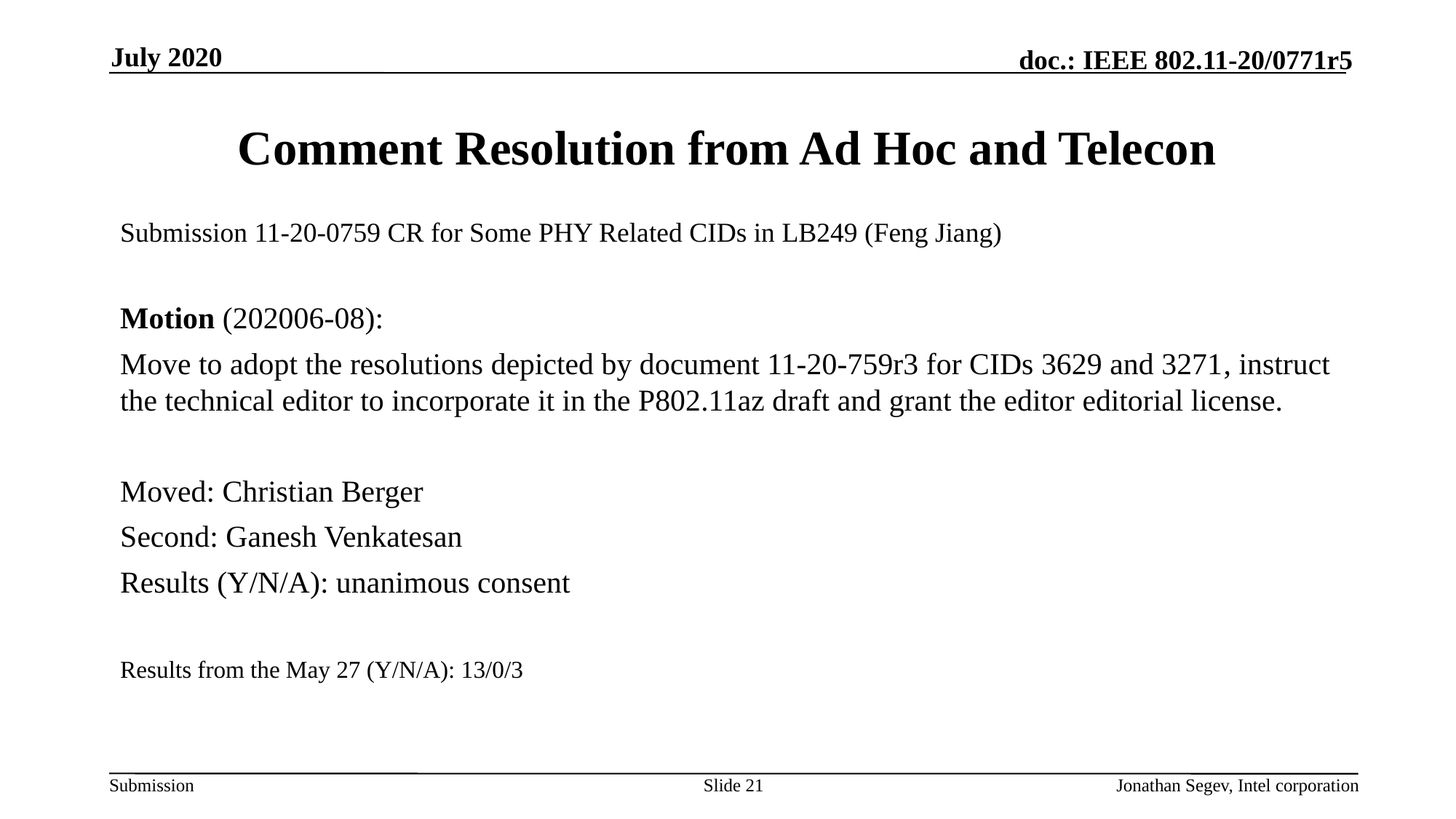

July 2020
# Comment Resolution from Ad Hoc and Telecon
Submission 11-20-0759 CR for Some PHY Related CIDs in LB249 (Feng Jiang)

Motion (202006-08):
Move to adopt the resolutions depicted by document 11-20-759r3 for CIDs 3629 and 3271, instruct the technical editor to incorporate it in the P802.11az draft and grant the editor editorial license.

Moved: Christian Berger
Second: Ganesh Venkatesan
Results (Y/N/A): unanimous consent

Results from the May 27 (Y/N/A): 13/0/3

Slide 21
Jonathan Segev, Intel corporation